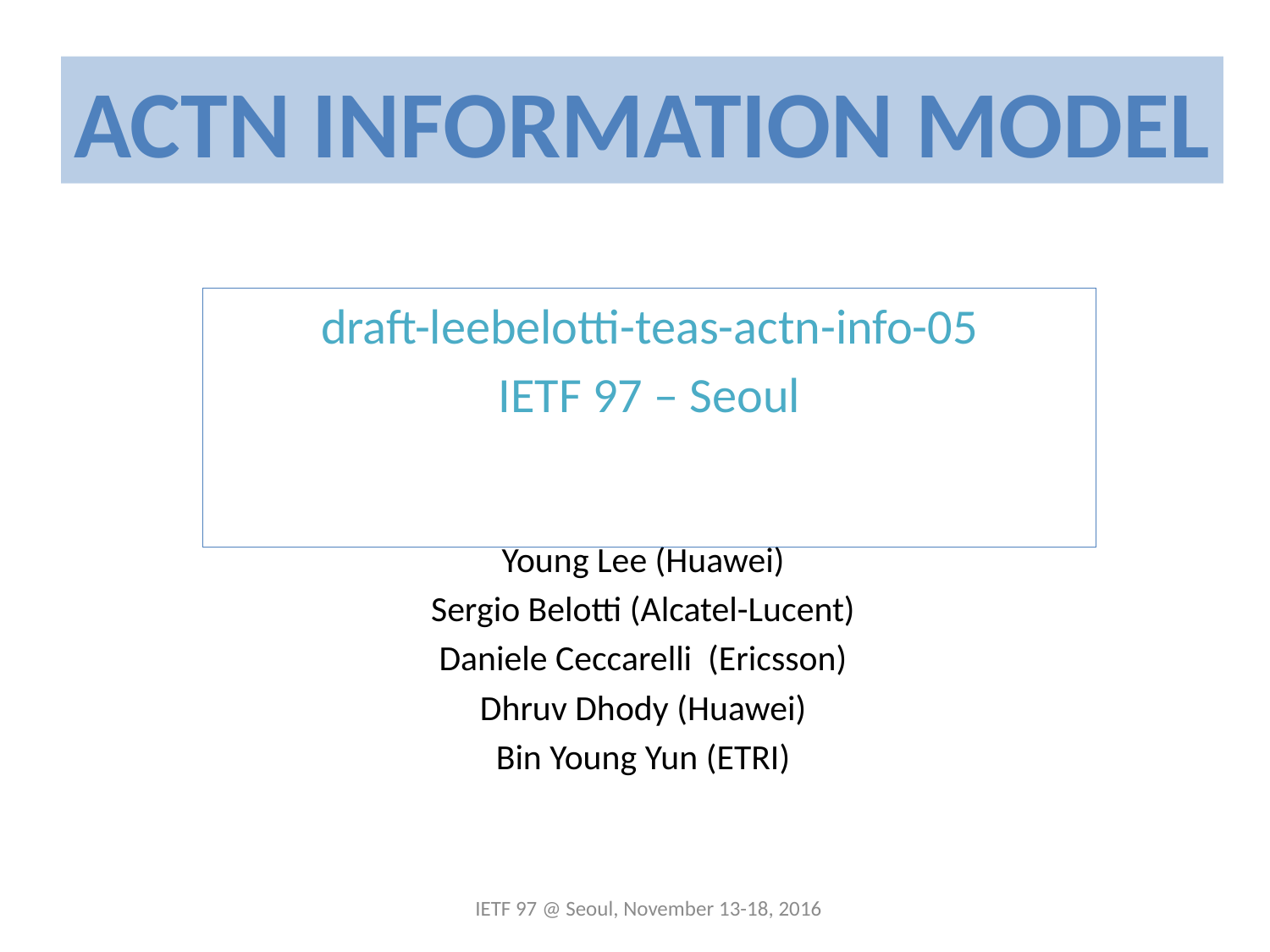

ACTN Information Model
draft-leebelotti-teas-actn-info-05
IETF 97 – Seoul

Young Lee (Huawei)
Sergio Belotti (Alcatel-Lucent)
Daniele Ceccarelli  (Ericsson)
Dhruv Dhody (Huawei)
Bin Young Yun (ETRI)

IETF 97 @ Seoul, November 13-18, 2016